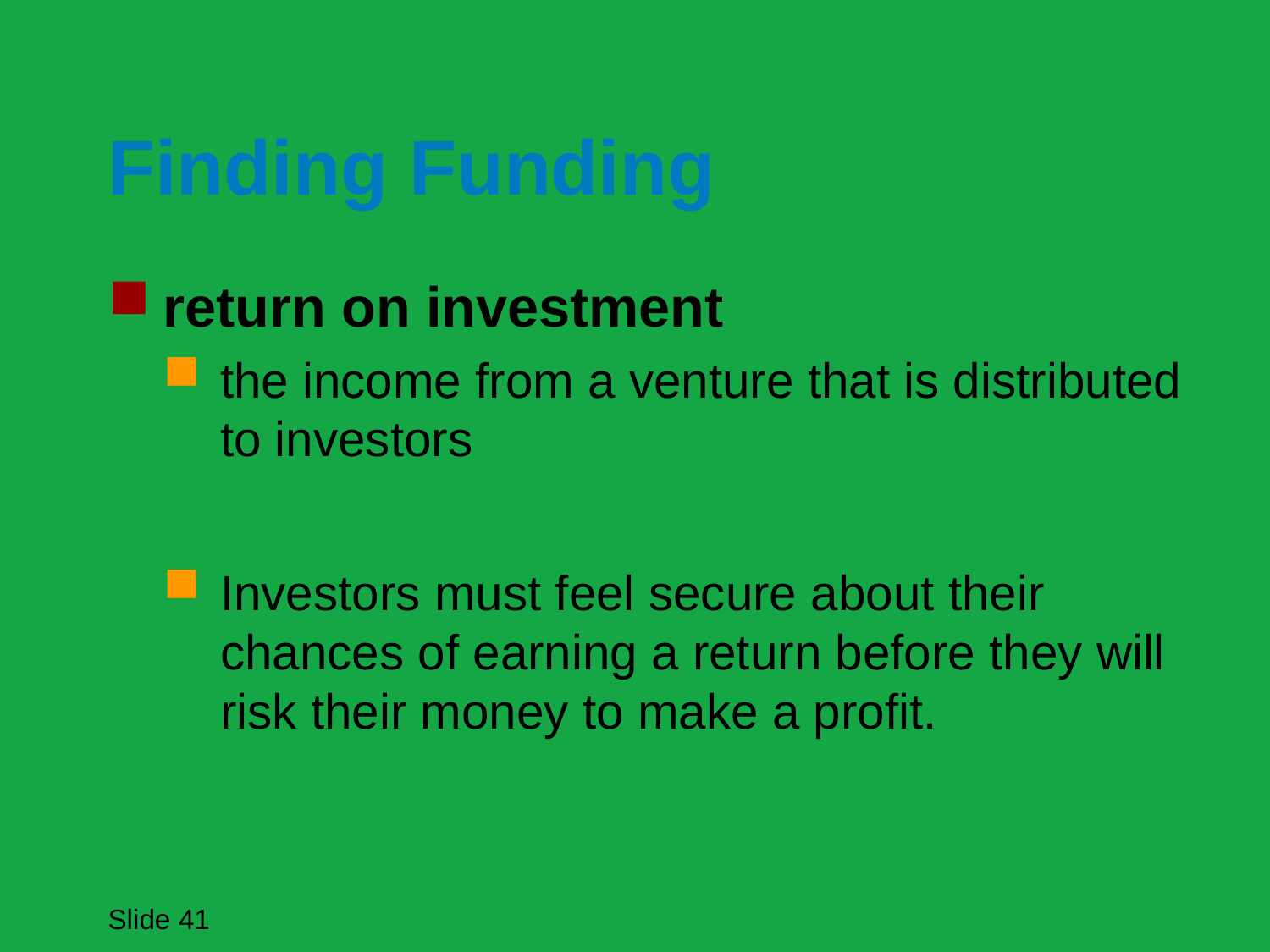

# Finding Funding
return on investment
the income from a venture that is distributed to investors

Investors must feel secure about their chances of earning a return before they will risk their money to make a profit.
Slide 41